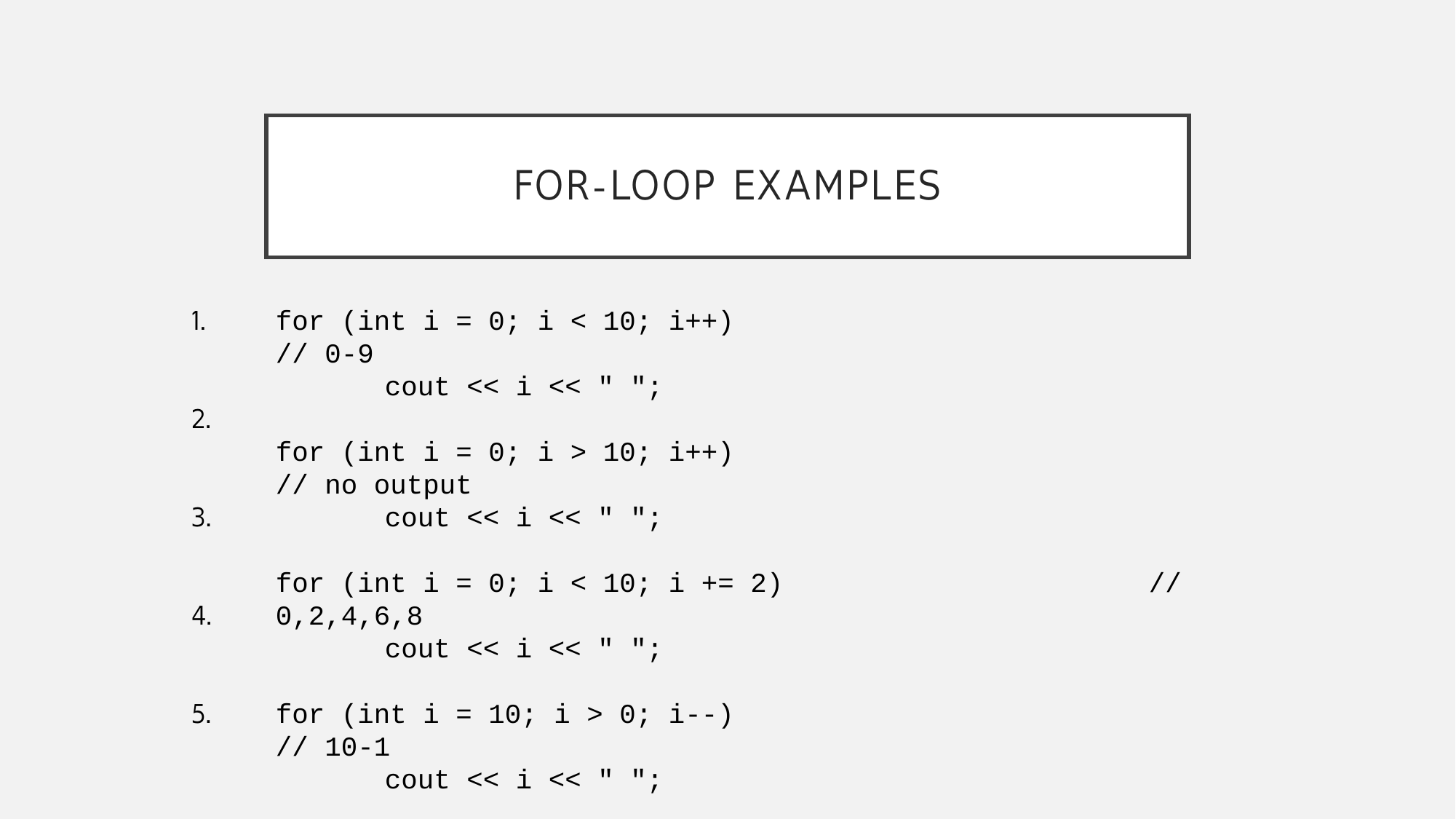

# For-loop Examples
1.

2.

3.

4.

5.
for (int i = 0; i < 10; i++)					// 0-9
	cout << i << " ";

for (int i = 0; i > 10; i++)					// no output
	cout << i << " ";

for (int i = 0; i < 10; i += 2)				// 0,2,4,6,8
	cout << i << " ";

for (int i = 10; i > 0; i--)					// 10-1
	cout << i << " ";

for (i = 79; i >= 0 && s[i] == ' '; i--)		// all work in for
	;